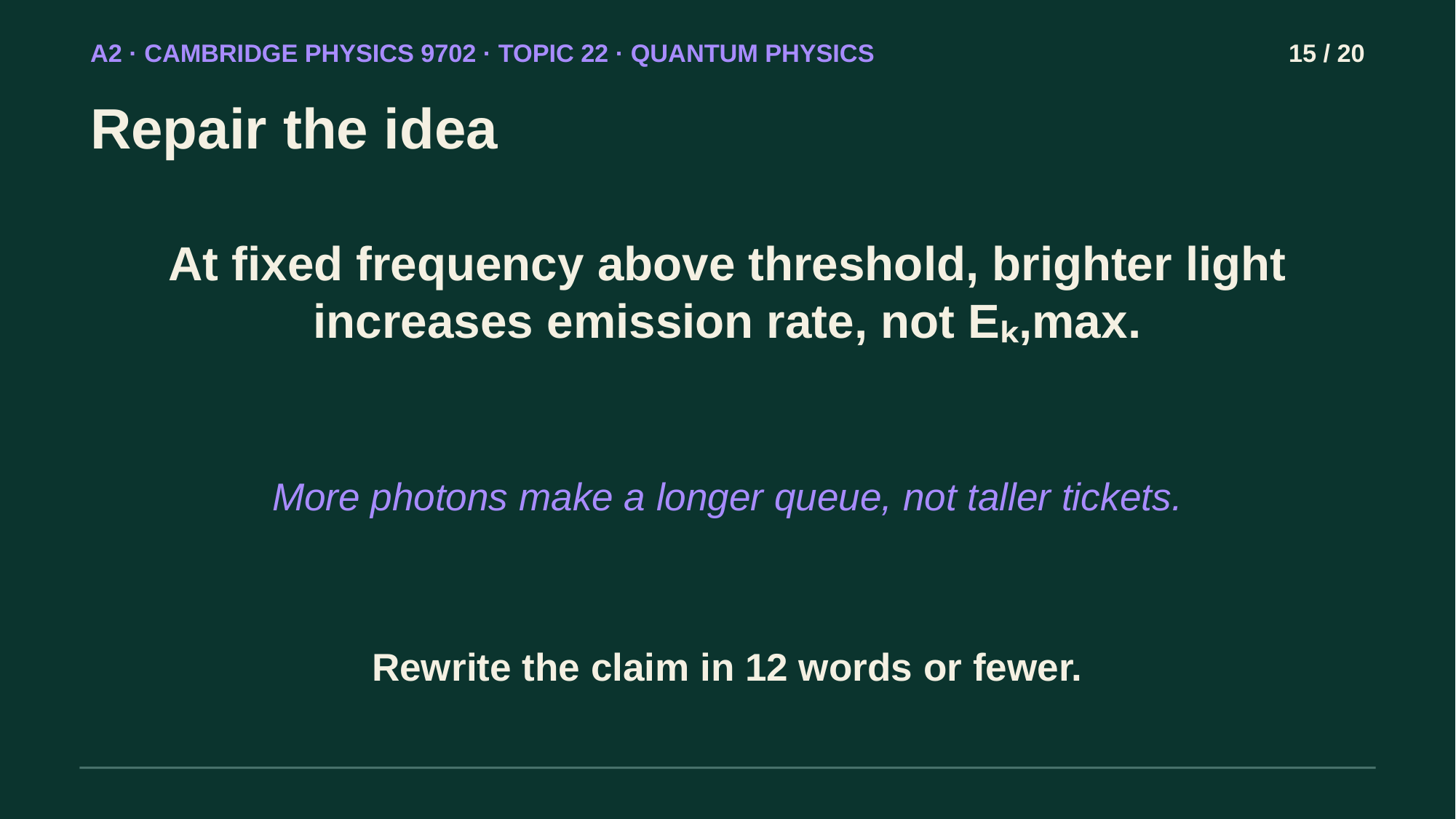

A2 · CAMBRIDGE PHYSICS 9702 · TOPIC 22 · QUANTUM PHYSICS
15 / 20
Repair the idea
At fixed frequency above threshold, brighter light increases emission rate, not Eₖ,max.
More photons make a longer queue, not taller tickets.
Rewrite the claim in 12 words or fewer.